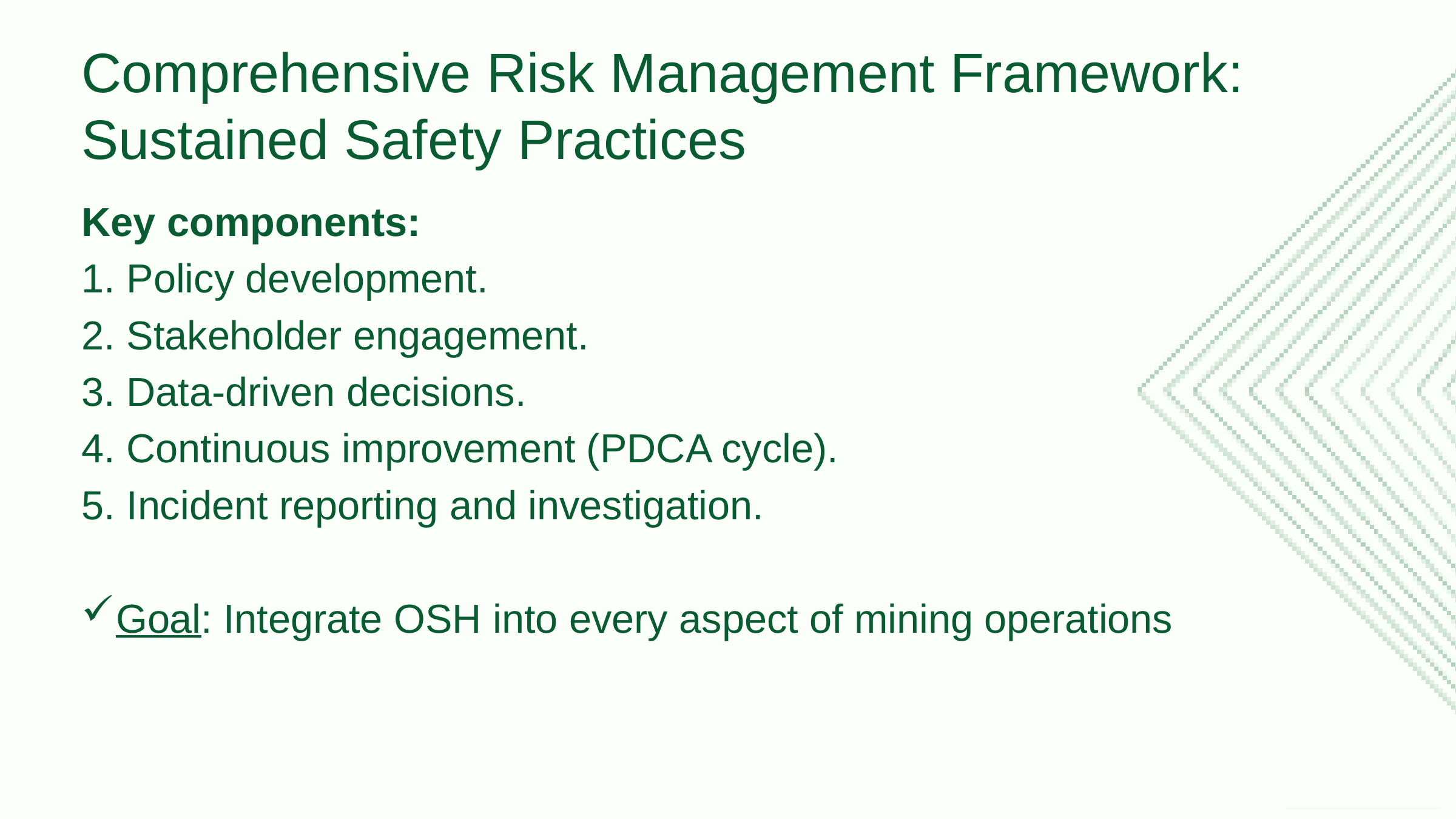

Comprehensive Risk Management Framework: Sustained Safety Practices
Key components:
1. Policy development.
2. Stakeholder engagement.
3. Data-driven decisions.
4. Continuous improvement (PDCA cycle).
5. Incident reporting and investigation.

Goal: Integrate OSH into every aspect of mining operations